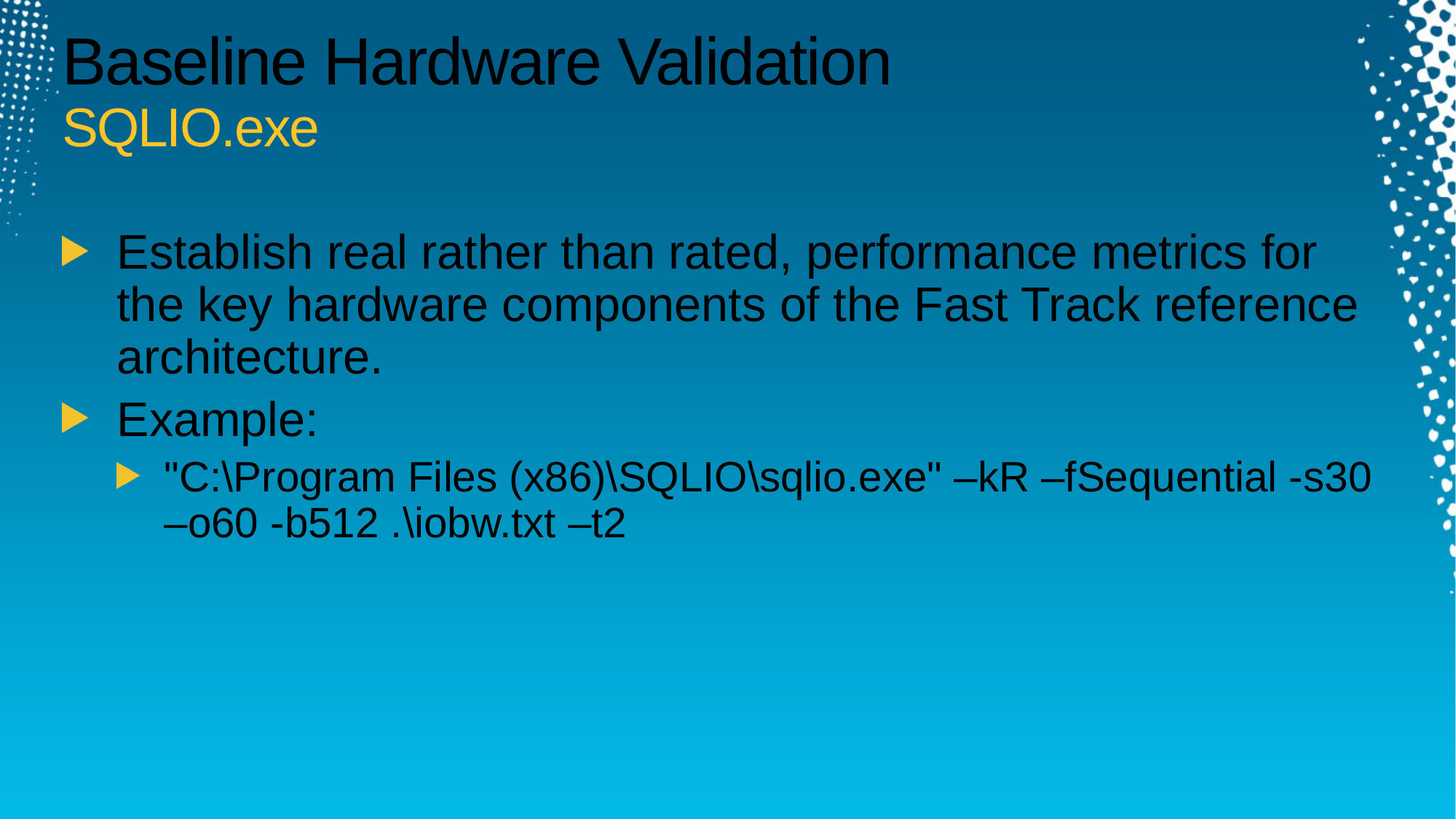

# Baseline Hardware Validation SQLIO.exe
Establish real rather than rated, performance metrics for the key hardware components of the Fast Track reference architecture.
Example:
"C:\Program Files (x86)\SQLIO\sqlio.exe" –kR –fSequential -s30 –o60 -b512 .\iobw.txt –t2